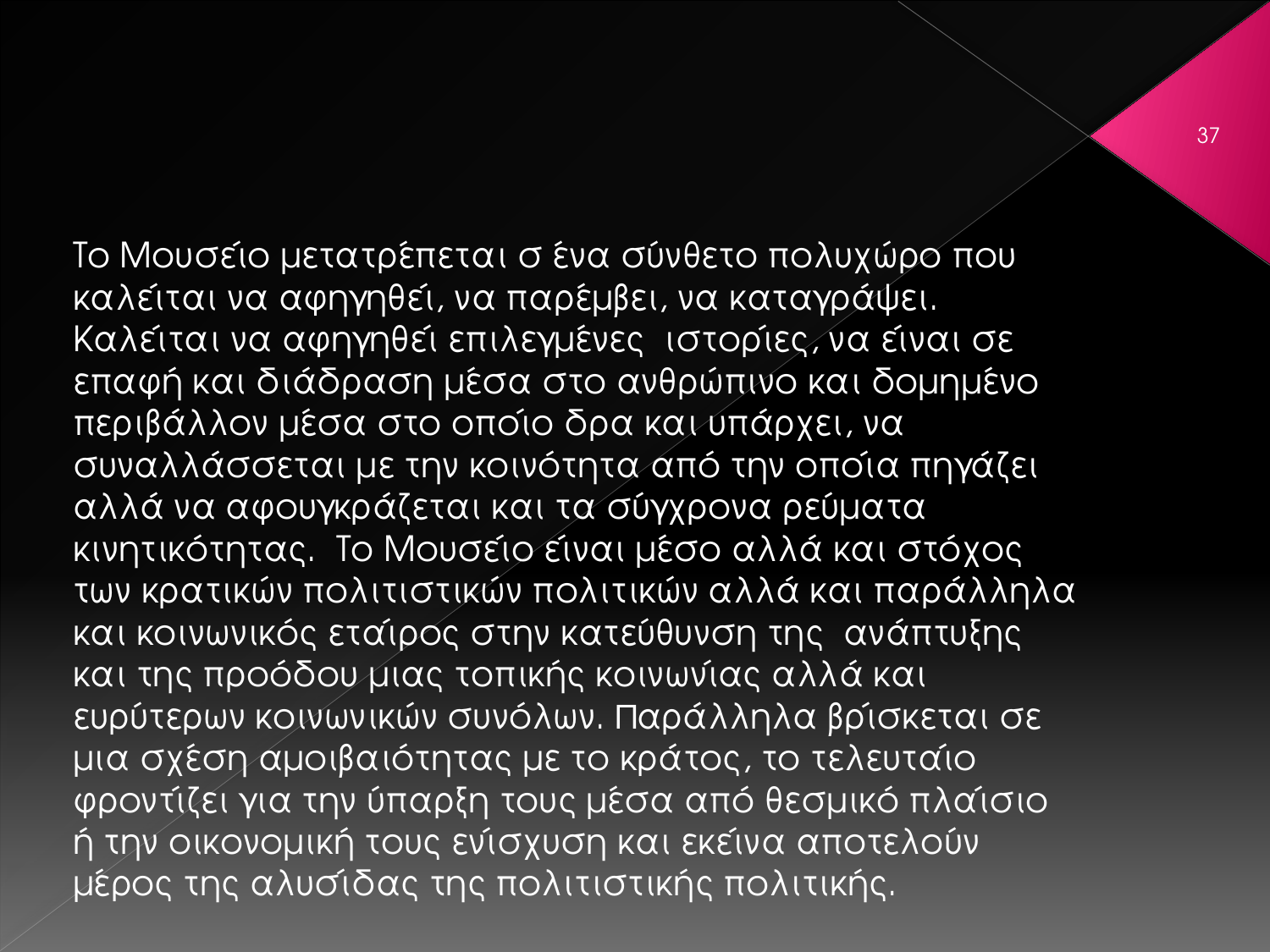

#
37
Το Μουσείο μετατρέπεται σ ένα σύνθετο πολυχώρο που καλείται να αφηγηθεί, να παρέμβει, να καταγράψει. Καλείται να αφηγηθεί επιλεγμένες  ιστορίες, να είναι σε επαφή και διάδραση μέσα στο ανθρώπινο και δομημένο περιβάλλον μέσα στο οποίο δρα και υπάρχει, να συναλλάσσεται με την κοινότητα από την οποία πηγάζει αλλά να αφουγκράζεται και τα σύγχρονα ρεύματα κινητικότητας.  Το Μουσείο είναι μέσο αλλά και στόχος των κρατικών πολιτιστικών πολιτικών αλλά και παράλληλα και κοινωνικός εταίρος στην κατεύθυνση της  ανάπτυξης και της προόδου μιας τοπικής κοινωνίας αλλά και ευρύτερων κοινωνικών συνόλων. Παράλληλα βρίσκεται σε μια σχέση αμοιβαιότητας με το κράτος, το τελευταίο φροντίζει για την ύπαρξη τους μέσα από θεσμικό πλαίσιο ή την οικονομική τους ενίσχυση και εκείνα αποτελούν μέρος της αλυσίδας της πολιτιστικής πολιτικής.